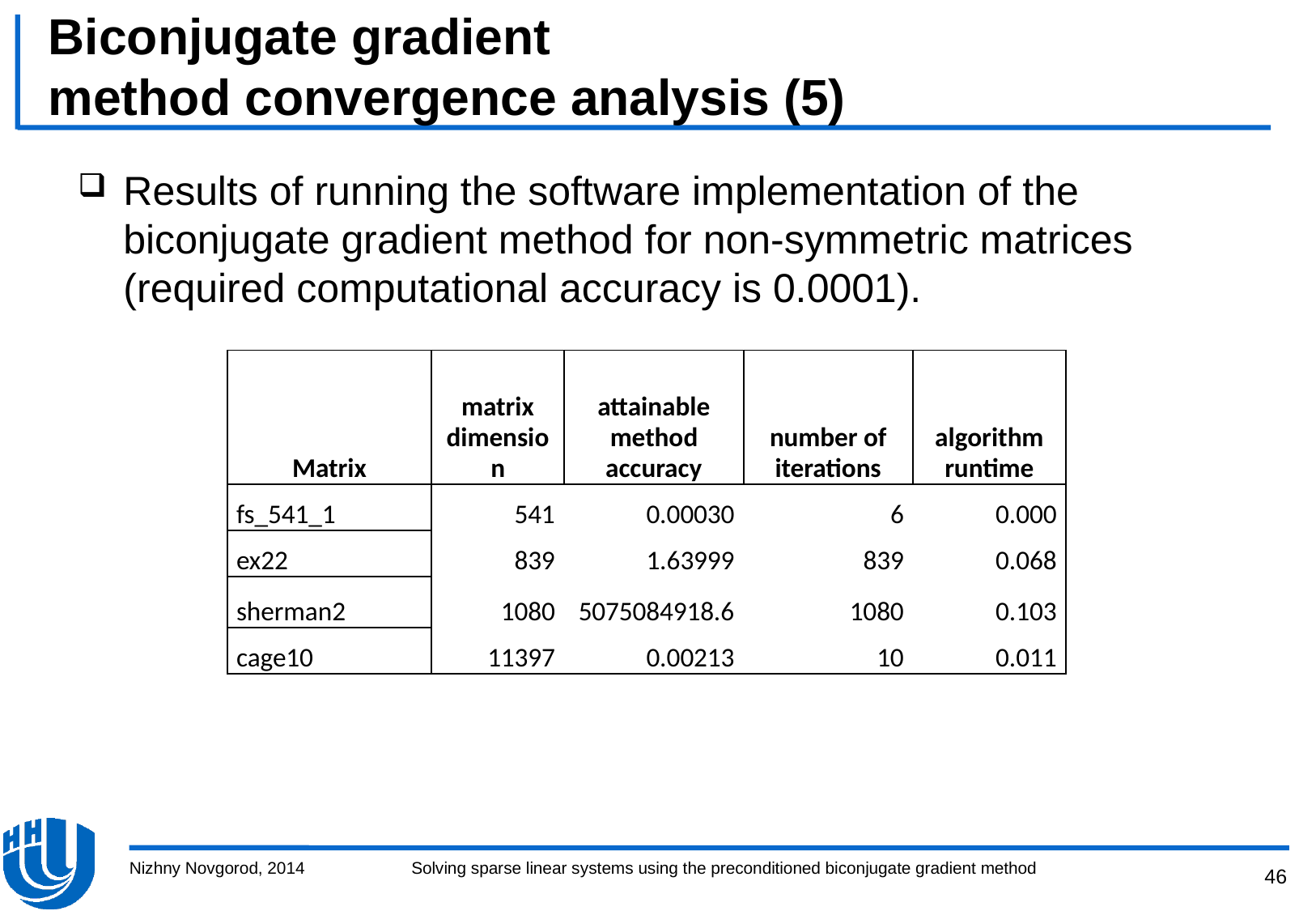

# Biconjugate gradient method convergence analysis (5)
Results of running the software implementation of the biconjugate gradient method for non-symmetric matrices (required computational accuracy is 0.0001).
| Matrix | matrix dimension | attainable method accuracy | number of iterations | algorithm runtime |
| --- | --- | --- | --- | --- |
| fs\_541\_1 | 541 | 0.00030 | 6 | 0.000 |
| ex22 | 839 | 1.63999 | 839 | 0.068 |
| sherman2 | 1080 | 5075084918.6 | 1080 | 0.103 |
| cage10 | 11397 | 0.00213 | 10 | 0.011 |
Nizhny Novgorod, 2014
Solving sparse linear systems using the preconditioned biconjugate gradient method